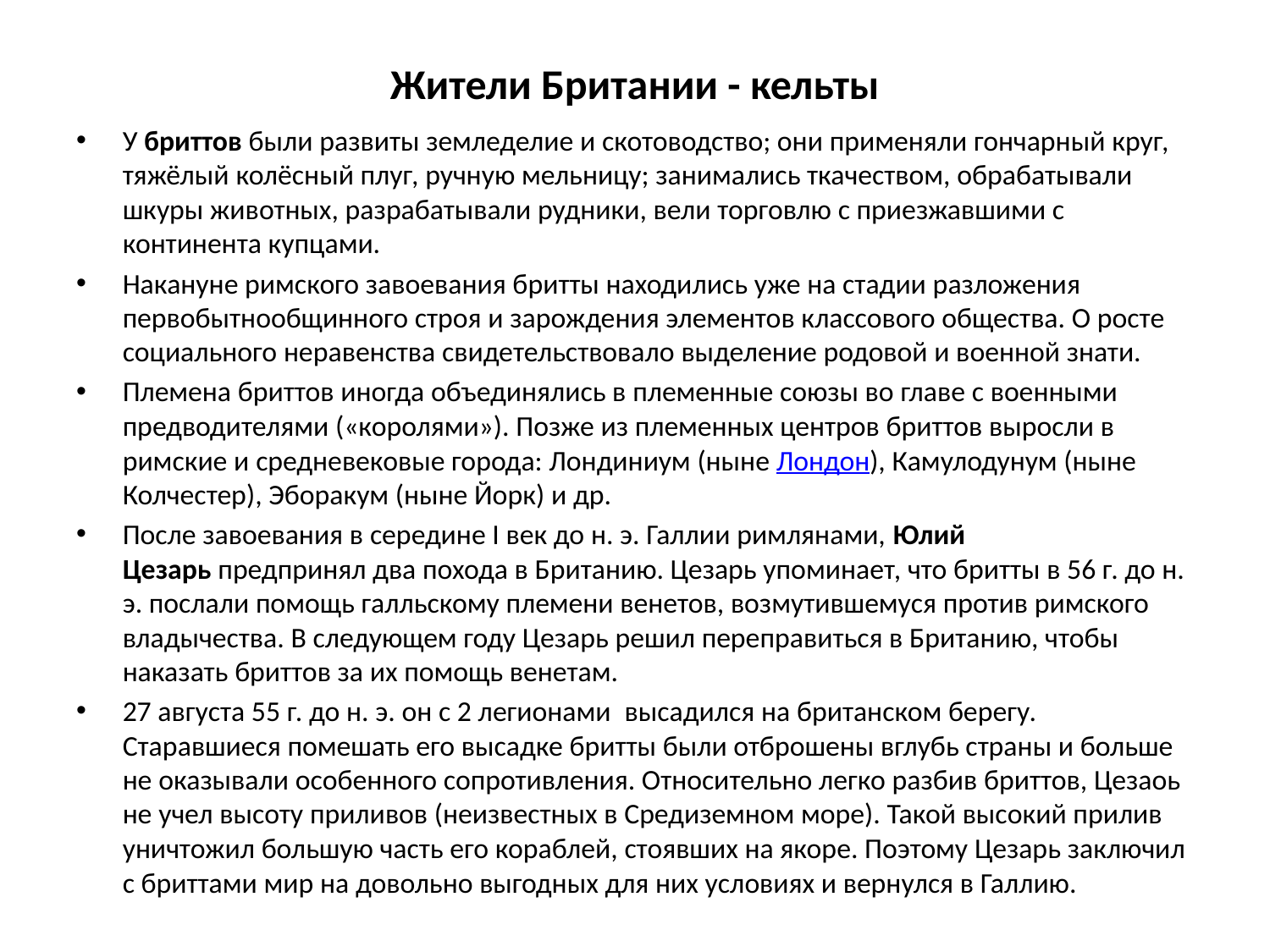

# Жители Британии - кельты
У бриттов были развиты земледелие и скотоводство; они применяли гончарный круг, тяжёлый колёсный плуг, ручную мельницу; занимались ткачеством, обрабатывали шкуры животных, разрабатывали рудники, вели торговлю с приезжавшими с континента купцами.
Накануне римского завоевания бритты находились уже на стадии разложения первобытнообщинного строя и зарождения элементов классового общества. О росте социального неравенства свидетельствовало выделение родовой и военной знати.
Племена бриттов иногда объединялись в племенные союзы во главе с военными предводителями («королями»). Позже из племенных центров бриттов выросли в римские и средневековые города: Лондиниум (ныне Лондон), Камулодунум (ныне Колчестер), Эборакум (ныне Йорк) и др.
После завоевания в середине I век до н. э. Галлии римлянами, Юлий Цезарь предпринял два похода в Британию. Цезарь упоминает, что бритты в 56 г. до н. э. послали помощь галльскому племени венетов, возмутившемуся против римского владычества. В следующем году Цезарь решил переправиться в Британию, чтобы наказать бриттов за их помощь венетам.
27 августа 55 г. до н. э. он с 2 легионами  высадился на британском берегу. Старавшиеся помешать его высадке бритты были отброшены вглубь страны и больше не оказывали особенного сопротивления. Относительно легко разбив бриттов, Цезаоь не учел высоту приливов (неизвестных в Средиземном море). Такой высокий прилив уничтожил большую часть его кораблей, стоявших на якоре. Поэтому Цезарь заключил с бриттами мир на довольно выгодных для них условиях и вернулся в Галлию.